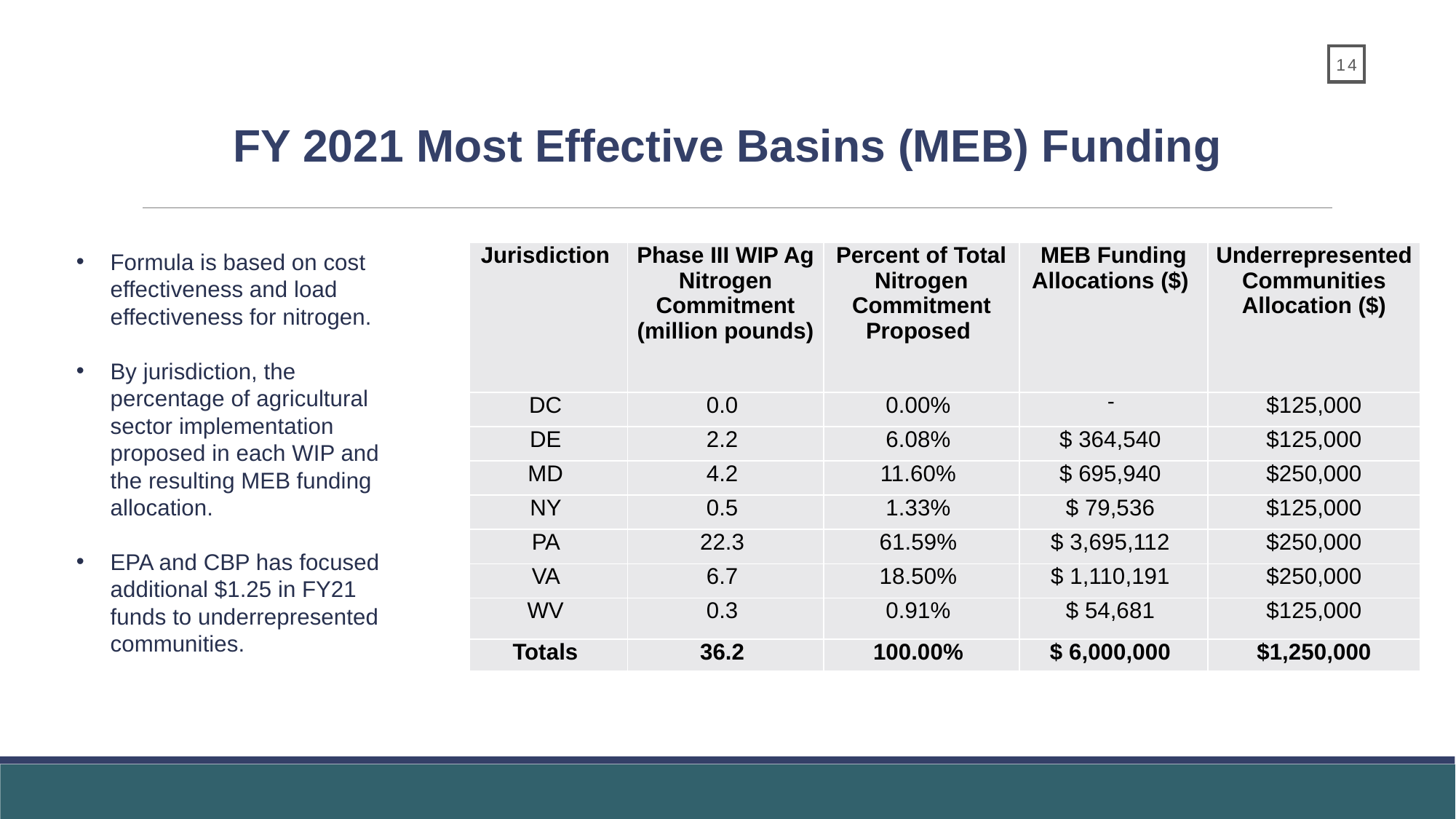

FY 2021 Most Effective Basins (MEB) Funding
Formula is based on cost effectiveness and load effectiveness for nitrogen.

By jurisdiction, the percentage of agricultural sector implementation proposed in each WIP and the resulting MEB funding allocation.

EPA and CBP has focused additional $1.25 in FY21 funds to underrepresented communities.

| Jurisdiction | Phase III WIP Ag Nitrogen Commitment (million pounds) | Percent of Total Nitrogen Commitment Proposed | MEB Funding Allocations ($) | Underrepresented Communities Allocation ($) |
| --- | --- | --- | --- | --- |
| DC | 0.0 | 0.00% | - | $125,000 |
| DE | 2.2 | 6.08% | $ 364,540 | $125,000 |
| MD | 4.2 | 11.60% | $ 695,940 | $250,000 |
| NY | 0.5 | 1.33% | $ 79,536 | $125,000 |
| PA | 22.3 | 61.59% | $ 3,695,112 | $250,000 |
| VA | 6.7 | 18.50% | $ 1,110,191 | $250,000 |
| WV | 0.3 | 0.91% | $ 54,681 | $125,000 |
| Totals | 36.2 | 100.00% | $ 6,000,000 | $1,250,000 |